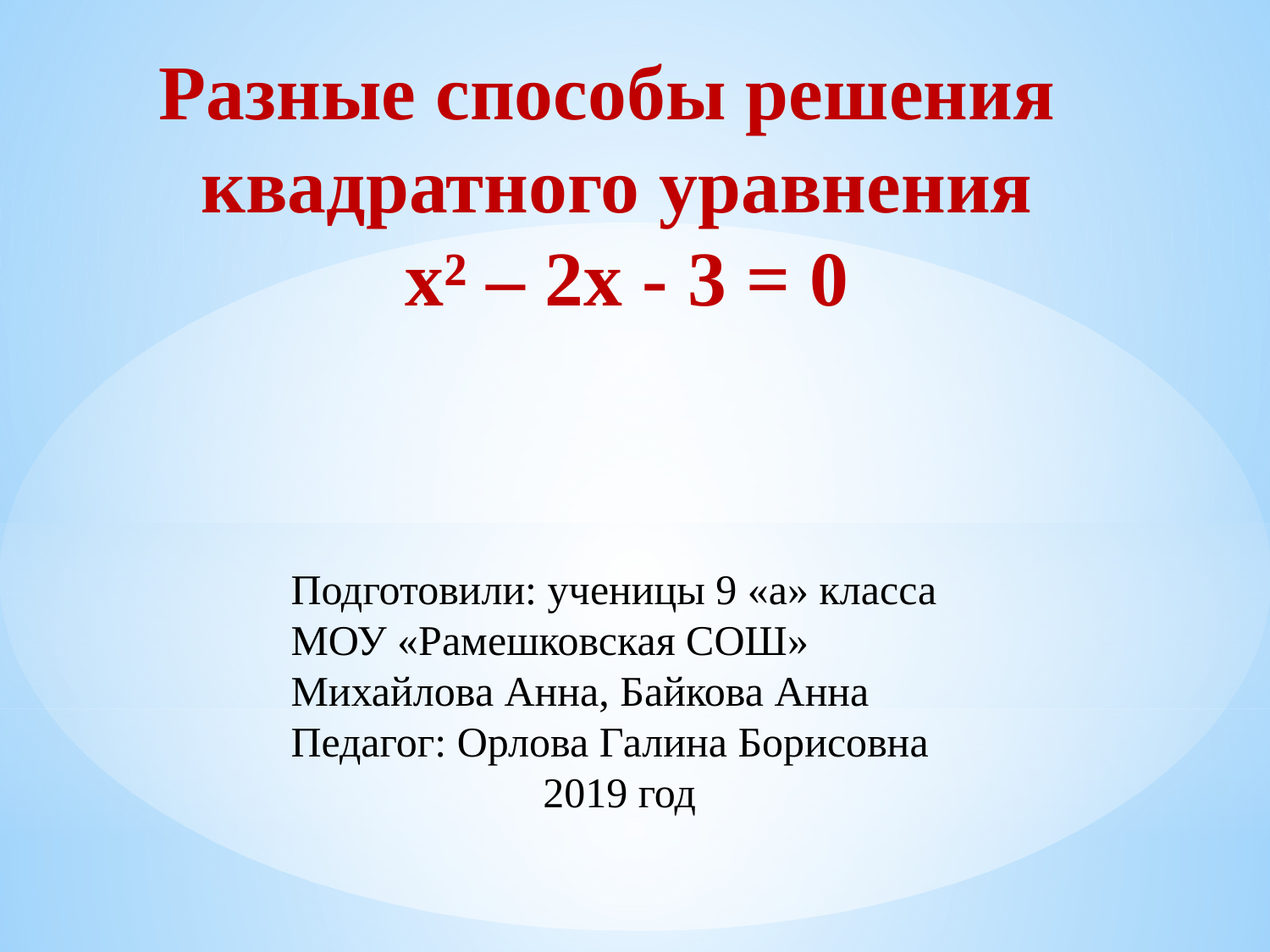

# Разные способы решения квадратного уравнения x² – 2x - 3 = 0
Подготовили: ученицы 9 «а» класса
МОУ «Рамешковская СОШ»
Михайлова Анна, Байкова Анна
Педагог: Орлова Галина Борисовна
2019 год